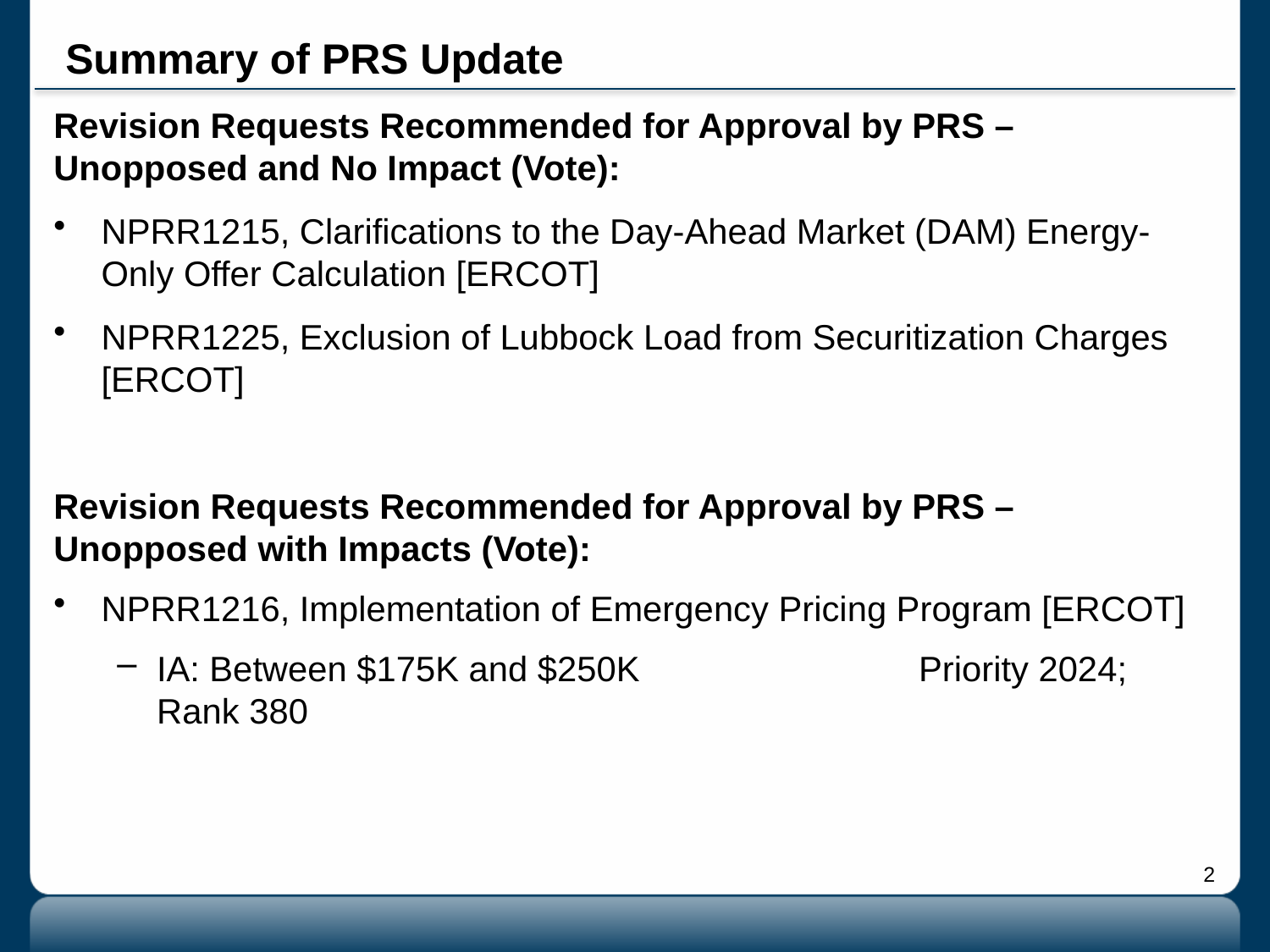

# Summary of PRS Update
Revision Requests Recommended for Approval by PRS – Unopposed and No Impact (Vote):
NPRR1215, Clarifications to the Day-Ahead Market (DAM) Energy-Only Offer Calculation [ERCOT]
NPRR1225, Exclusion of Lubbock Load from Securitization Charges [ERCOT]

Revision Requests Recommended for Approval by PRS – Unopposed with Impacts (Vote):
NPRR1216, Implementation of Emergency Pricing Program [ERCOT]
IA: Between $175K and $250K			Priority 2024; Rank 380